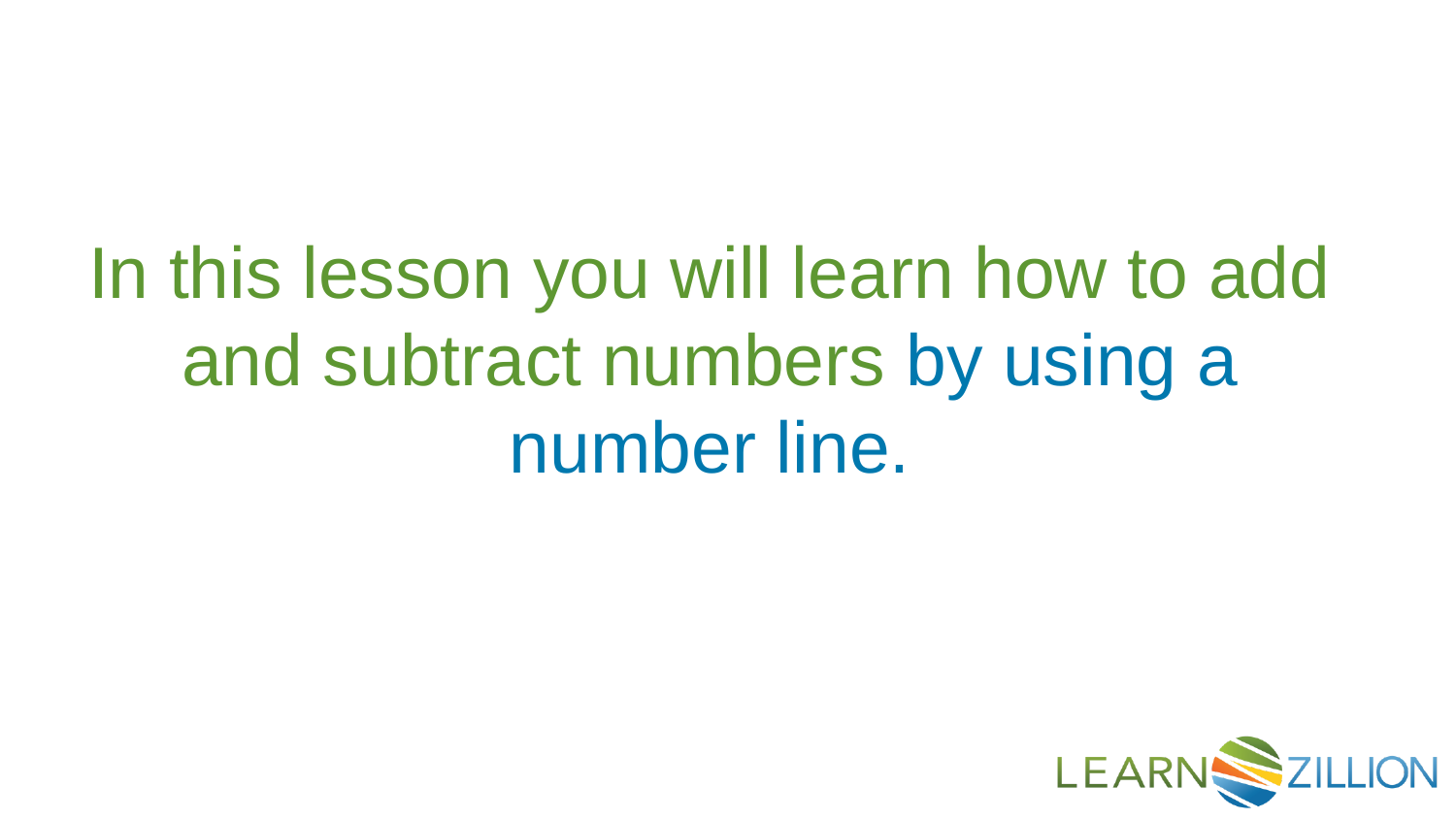

In this lesson you will learn how to add and subtract numbers by using a number line.